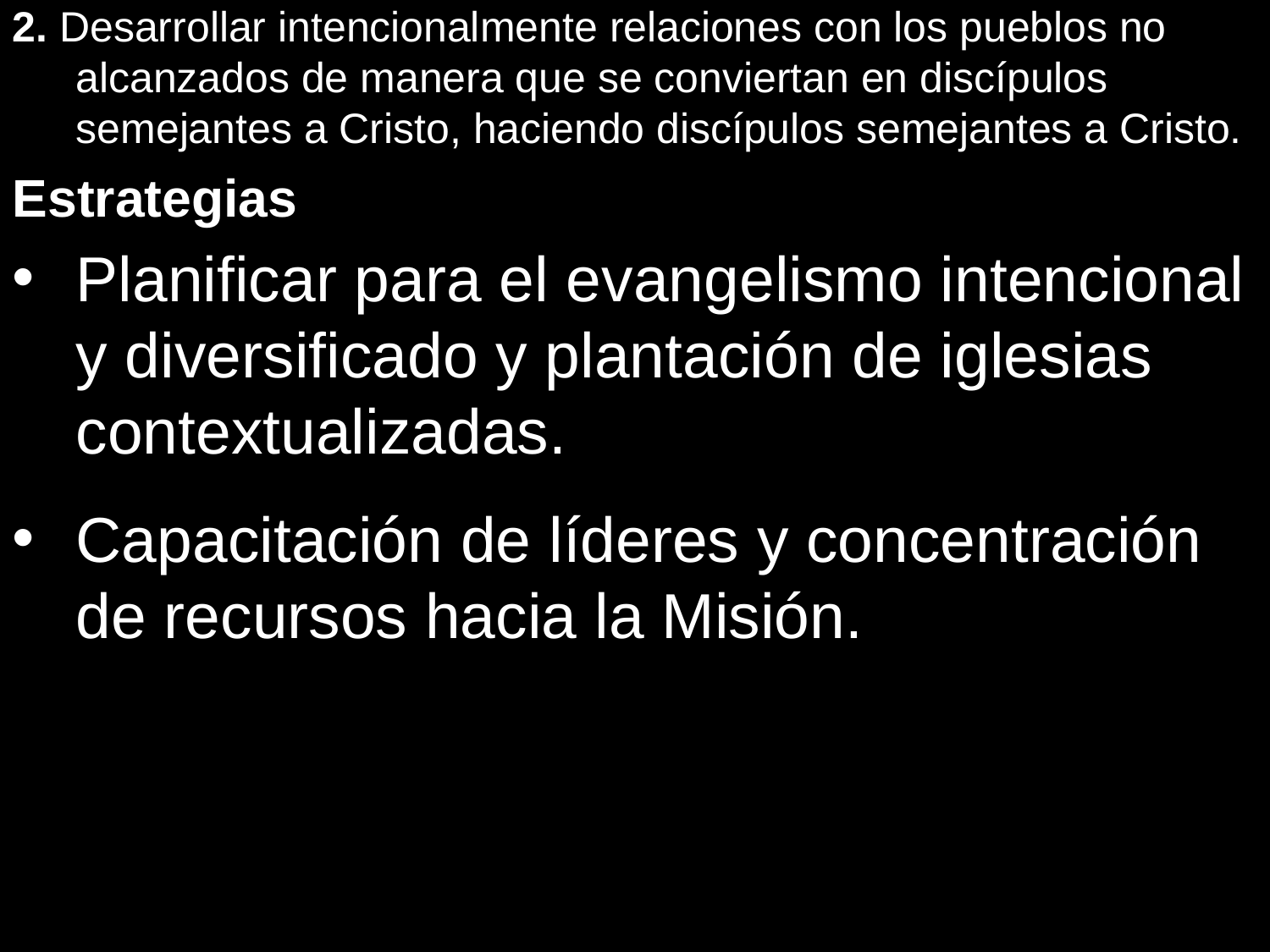

2. Desarrollar intencionalmente relaciones con los pueblos no alcanzados de manera que se conviertan en discípulos semejantes a Cristo, haciendo discípulos semejantes a Cristo.
Estrategias
Planificar para el evangelismo intencional y diversificado y plantación de iglesias contextualizadas.
Capacitación de líderes y concentración de recursos hacia la Misión.